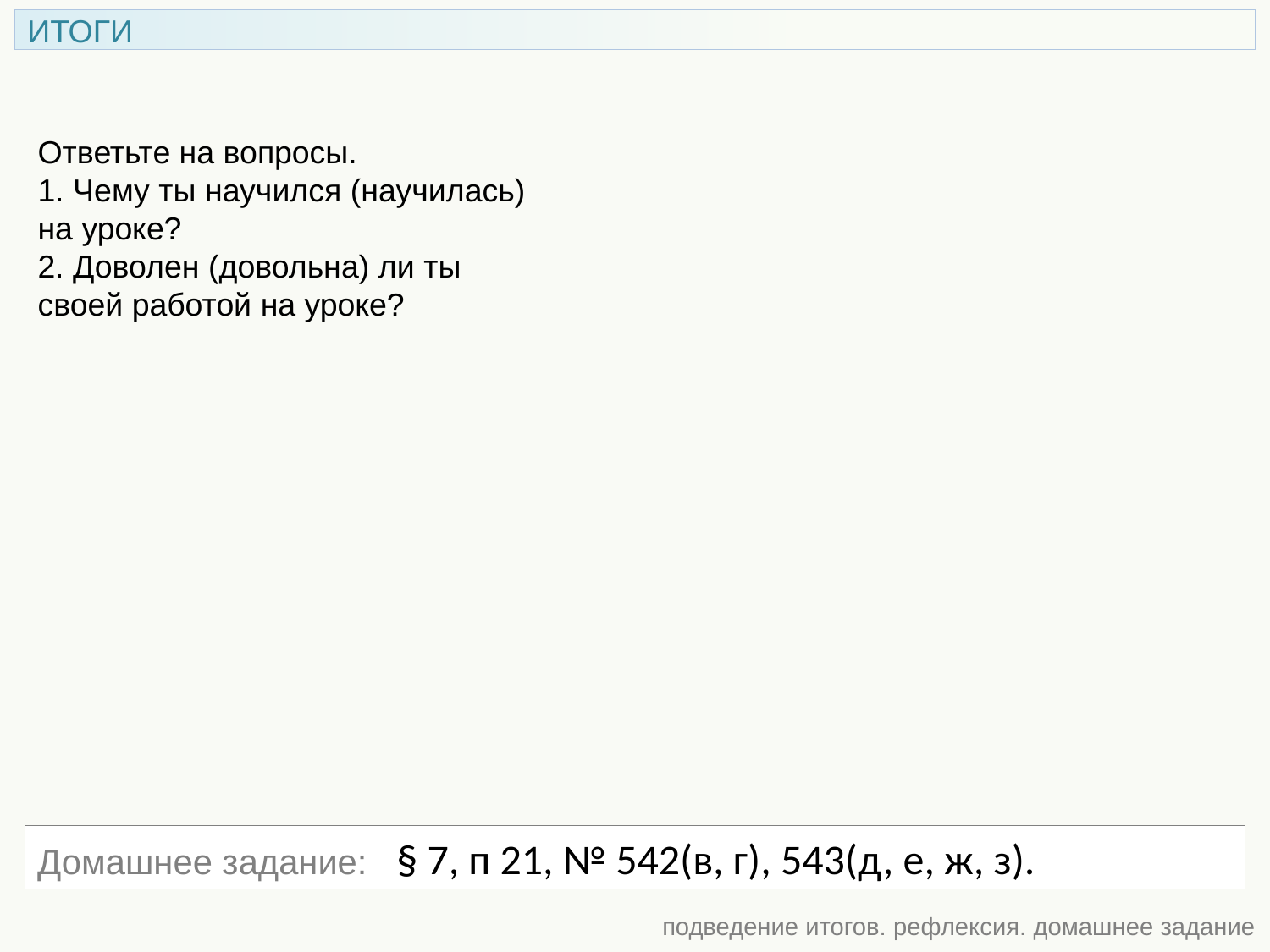

ИТОГИ
Ответьте на вопросы.
1. Чему ты научился (научилась) на уроке?
2. Доволен (довольна) ли ты своей работой на уроке?
Домашнее задание:   § 7, п 21, № 542(в, г), 543(д, е, ж, з).
подведение итогов. рефлексия. домашнее задание